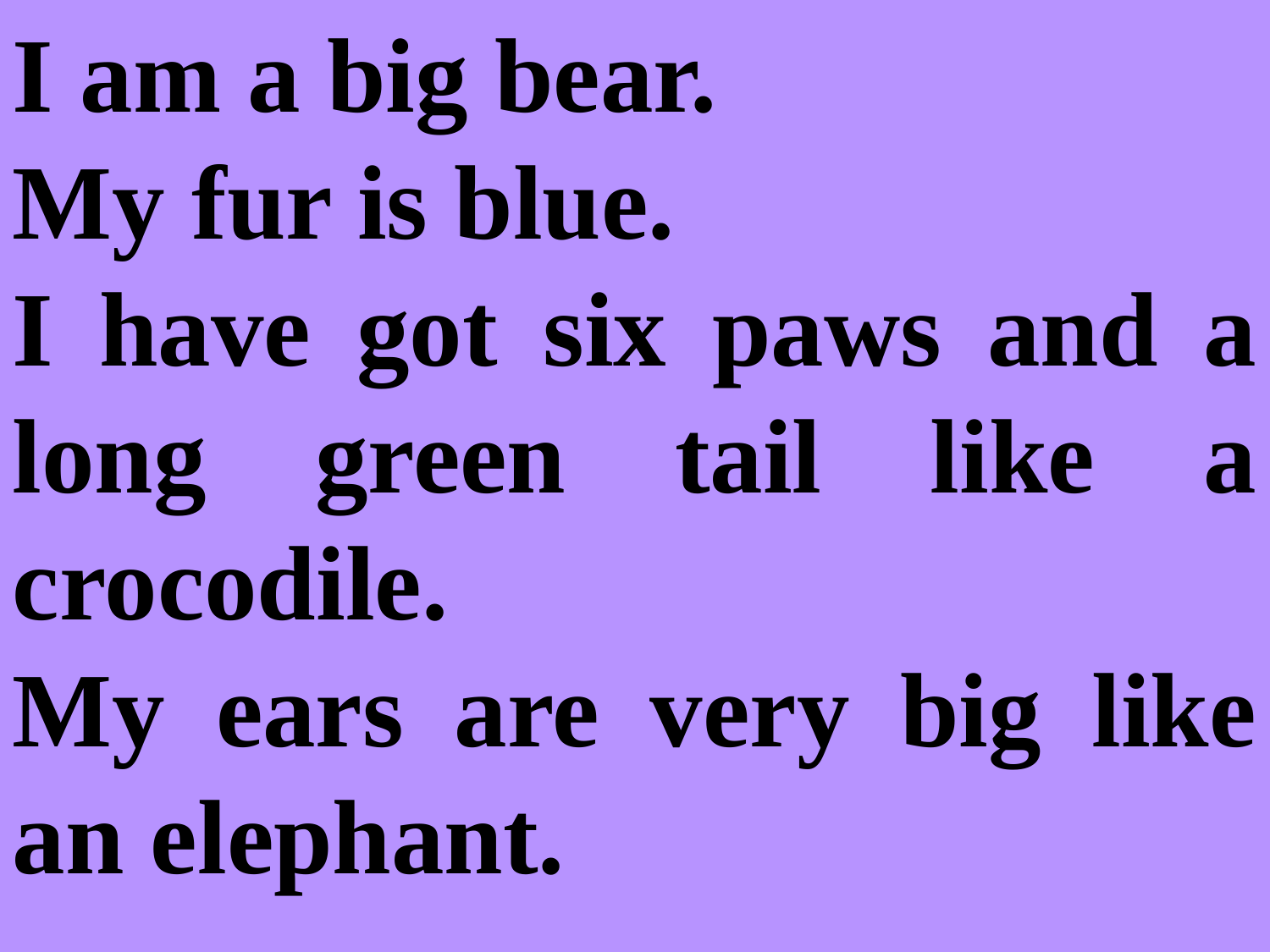

I am a big bear.
My fur is blue.
I have got six paws and a long green tail like a crocodile.
My ears are very big like an elephant.